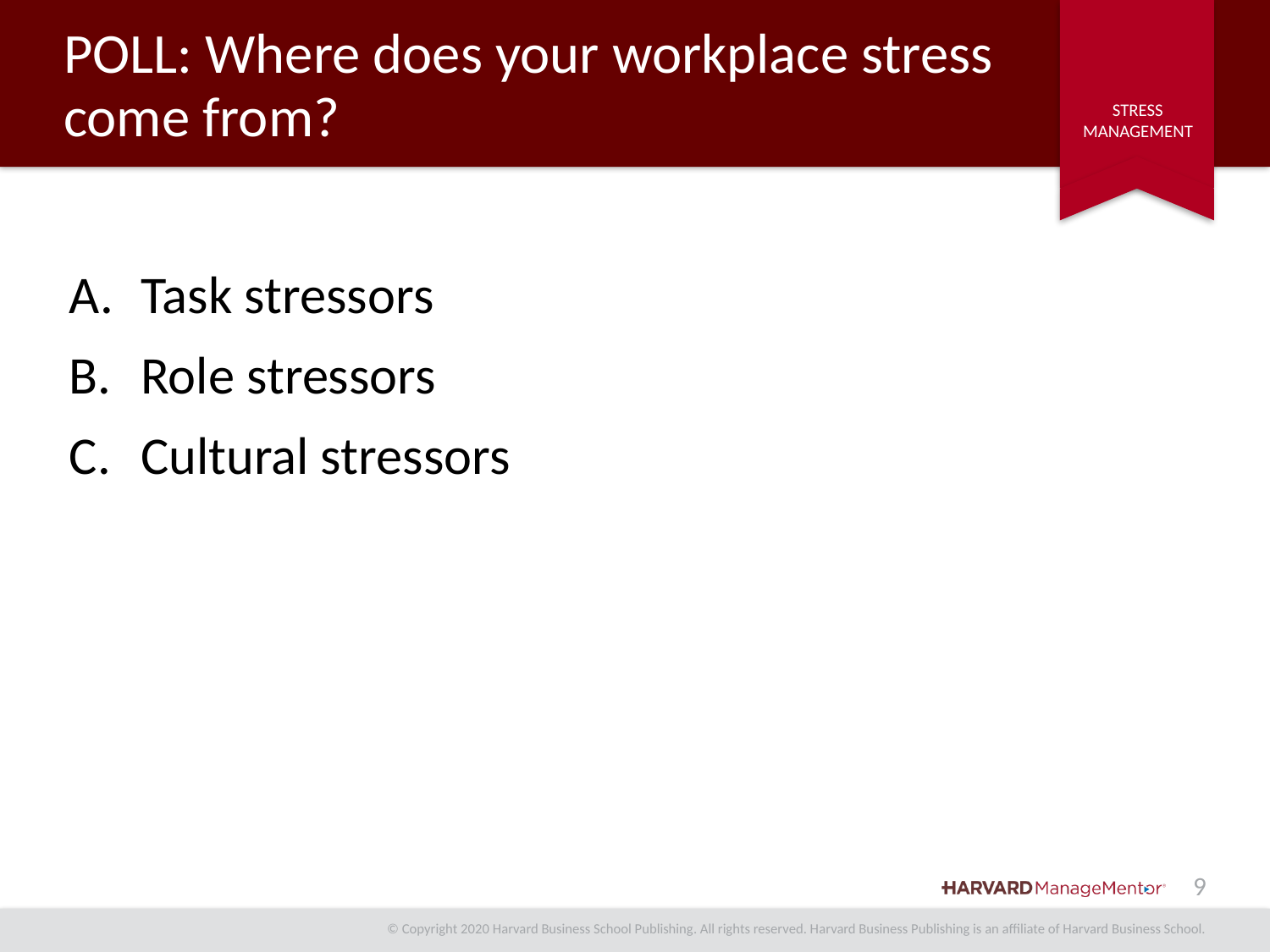

# POLL: Where does your workplace stress come from?
Task stressors
Role stressors
Cultural stressors